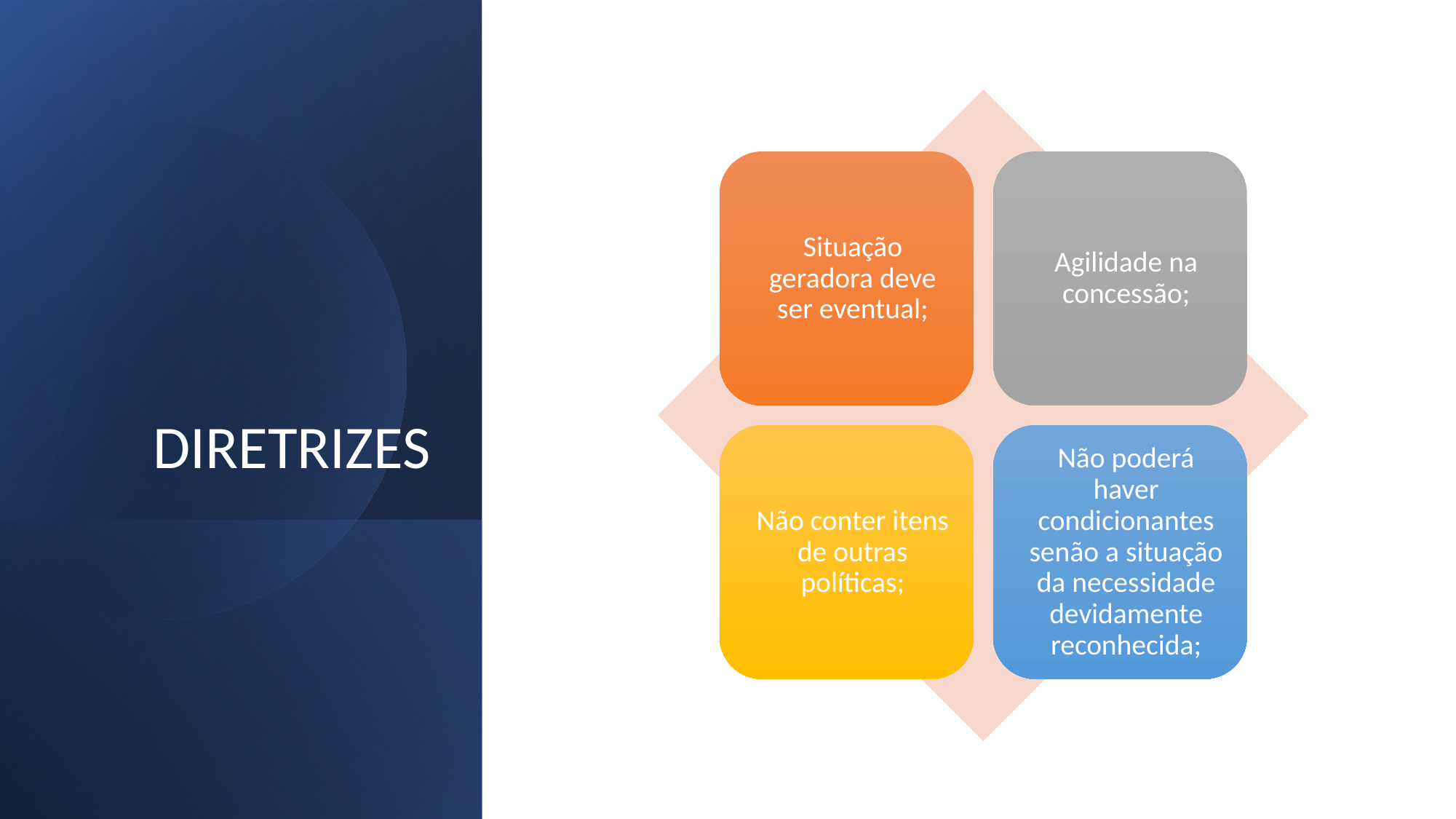

Situação geradora deve ser eventual;
Agilidade na concessão;
Não conter itens de outras políticas;
Não poderá haver condicionantes senão a situação da necessidade devidamente reconhecida;

# DIRETRIZES